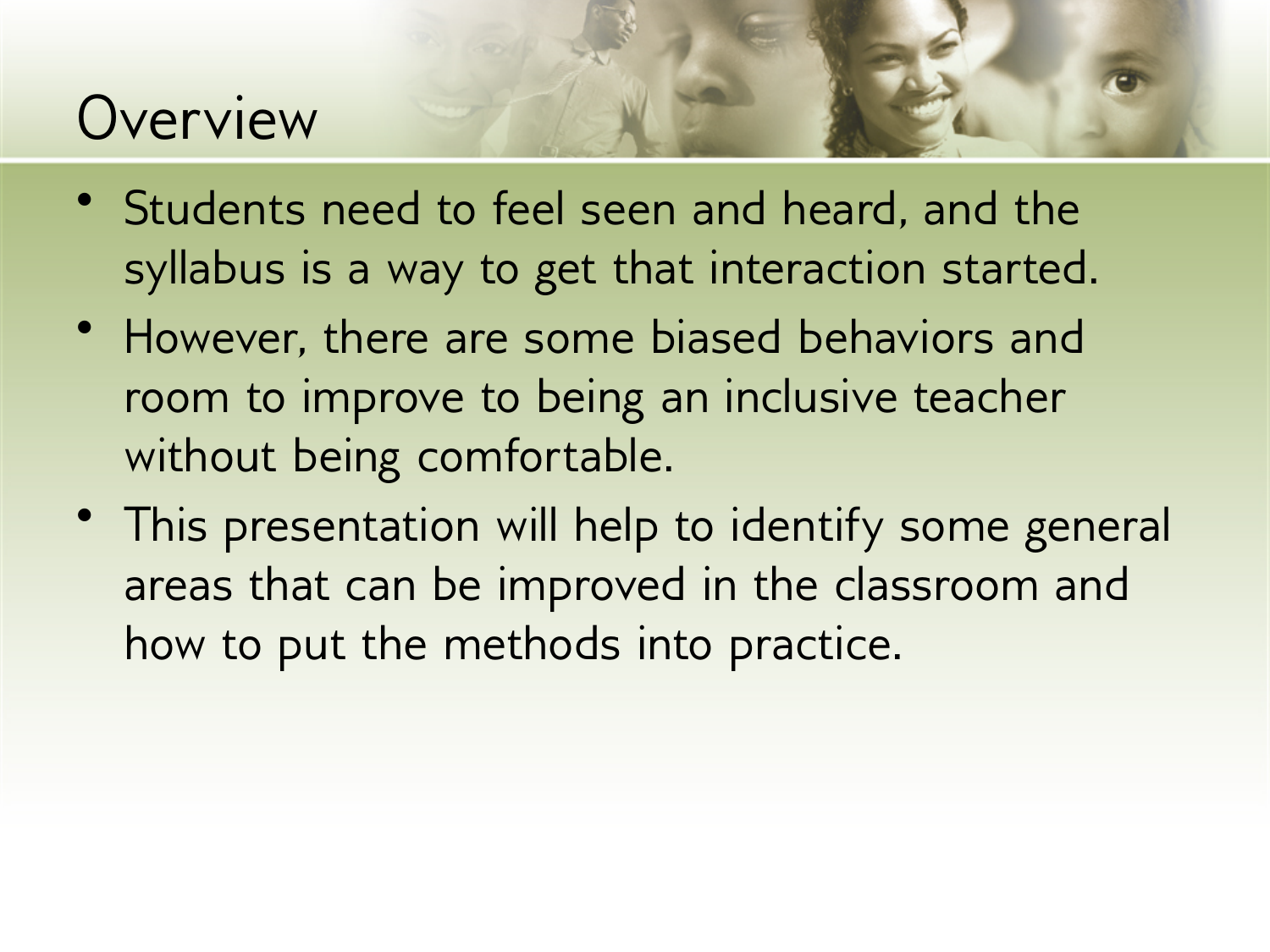

# Overview
Students need to feel seen and heard, and the syllabus is a way to get that interaction started.
However, there are some biased behaviors and room to improve to being an inclusive teacher without being comfortable.
This presentation will help to identify some general areas that can be improved in the classroom and how to put the methods into practice.